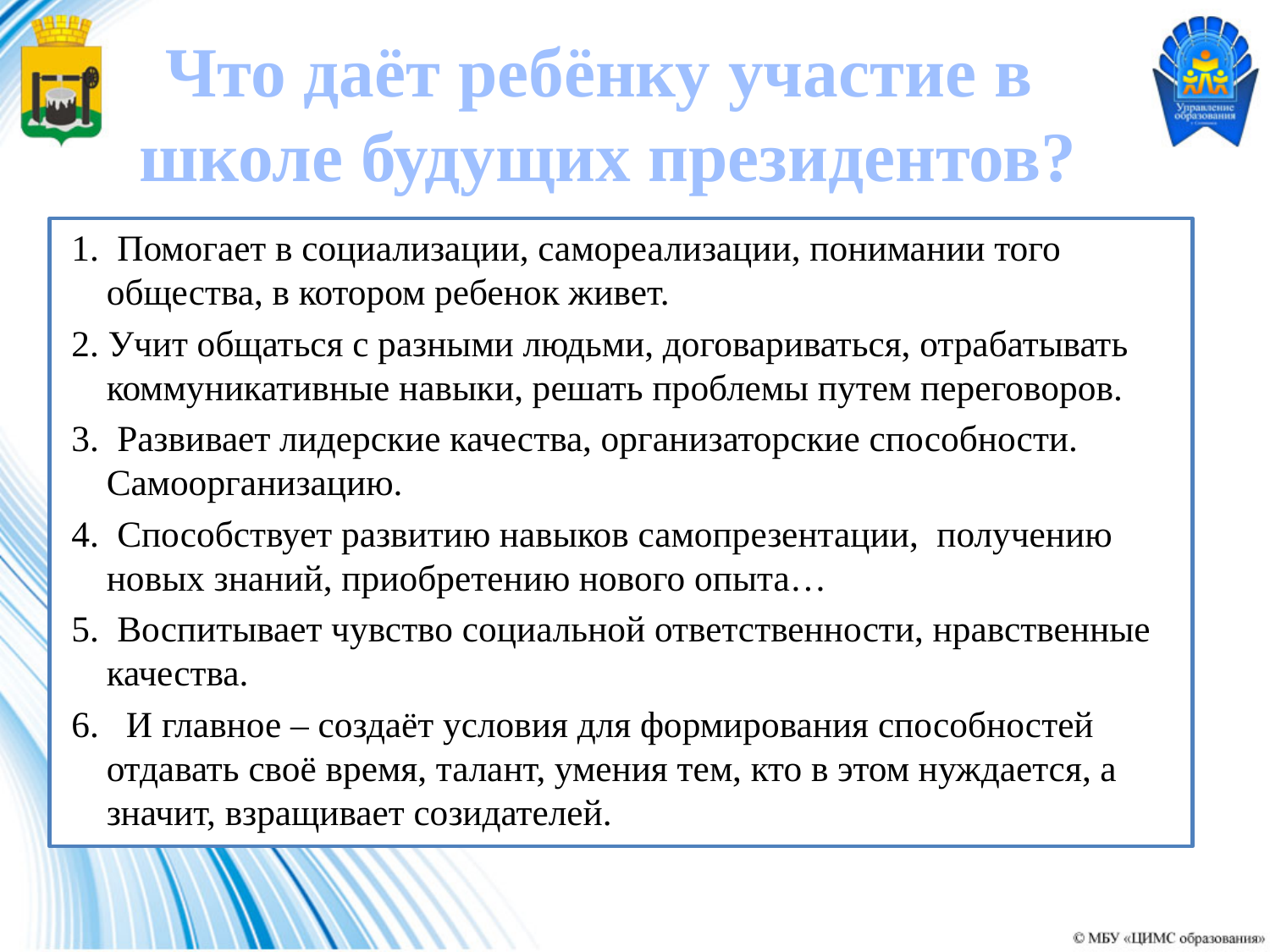

Что даёт ребёнку участие в
 школе будущих президентов?
 1.  Помогает в социализации, самореализации, понимании того общества, в котором ребенок живет.
 2. Учит общаться с разными людьми, договариваться, отрабатывать коммуникативные навыки, решать проблемы путем переговоров.
 3.  Развивает лидерские качества, организаторские способности. Самоорганизацию.
 4.  Способствует развитию навыков самопрезентации,  получению новых знаний, приобретению нового опыта…
 5.  Воспитывает чувство социальной ответственности, нравственные качества.
 6.   И главное – создаёт условия для формирования способностей отдавать своё время, талант, умения тем, кто в этом нуждается, а значит, взращивает созидателей.